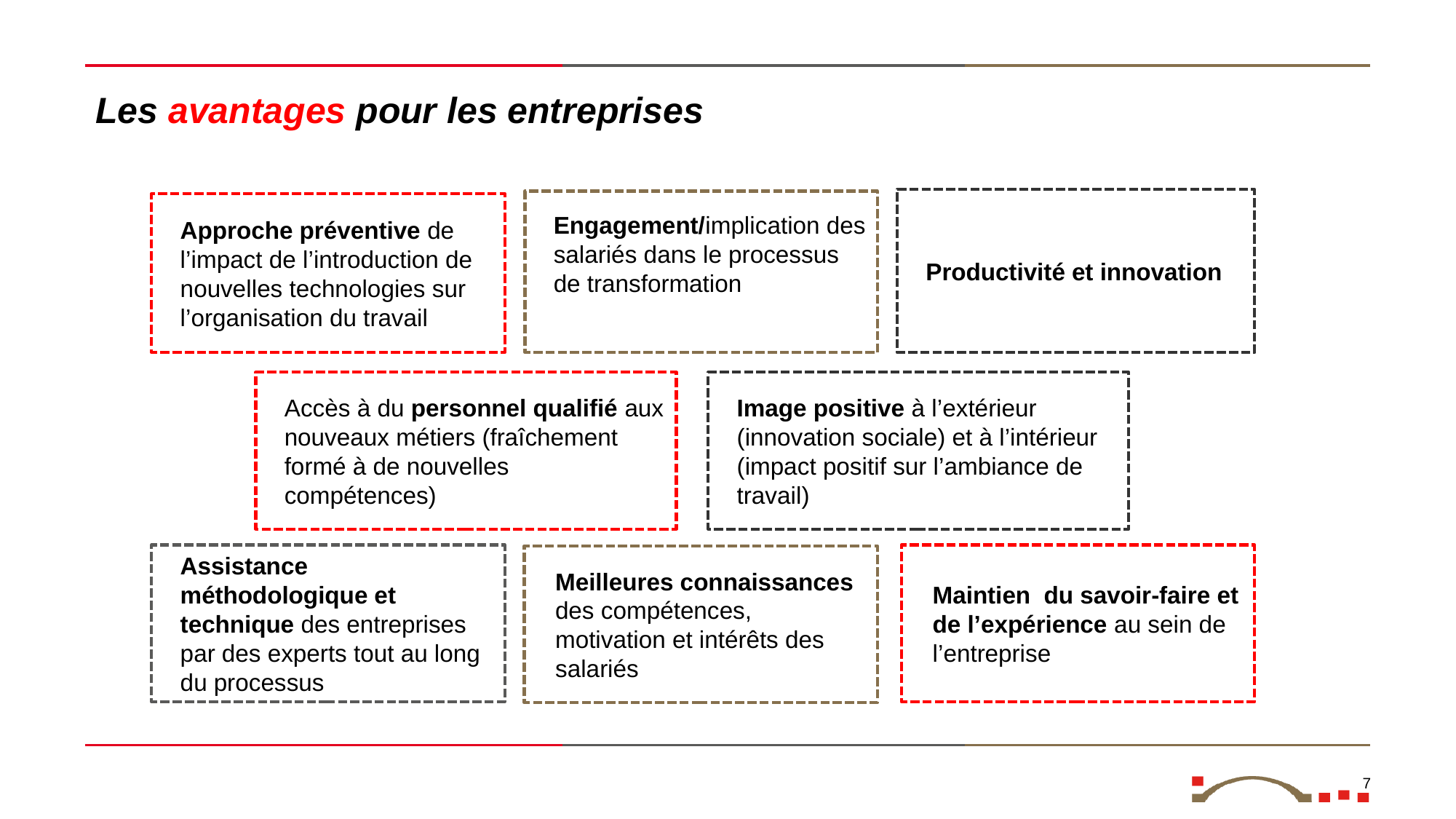

Les avantages pour les entreprises
Productivité et innovation
Engagement/implication des salariés dans le processus de transformation

Approche préventive de l’impact de l’introduction de nouvelles technologies sur l’organisation du travail
Accès à du personnel qualifié aux nouveaux métiers (fraîchement formé à de nouvelles compétences)
Image positive à l’extérieur (innovation sociale) et à l’intérieur (impact positif sur l’ambiance de travail)
Assistance méthodologique et technique des entreprises par des experts tout au long du processus
Maintien  du savoir-faire et de l’expérience au sein de l’entreprise
Meilleures connaissances des compétences, motivation et intérêts des salariés
7